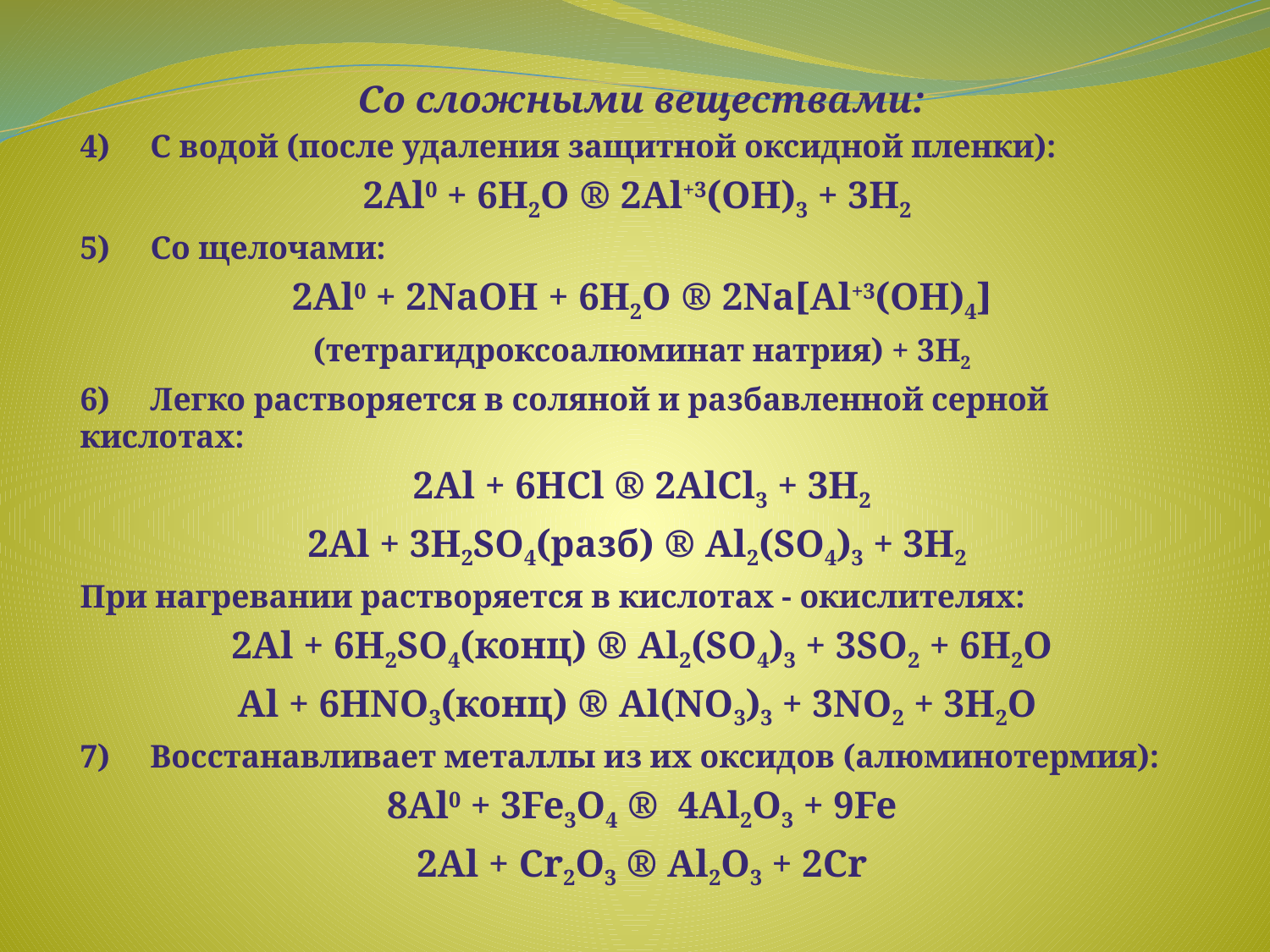

Со сложными веществами:
4)     С водой (после удаления защитной оксидной пленки):
2Al0 + 6H2O ® 2Al+3(OH)3 + 3H2­
5)     Со щелочами:
2Al0 + 2NaOH + 6H2O ® 2Na[Al+3(OH)4]
(тетрагидроксоалюминат натрия) + 3H2­
6)     Легко растворяется в соляной и разбавленной серной киcлотах:
2Al + 6HCl ® 2AlCl3 + 3H2­
2Al + 3H2SO4(разб) ® Al2(SO4)3 + 3H2­
При нагревании растворяется в кислотах - окислителях:
2Al + 6H2SO4(конц) ® Al2(SO4)3 + 3SO2­ + 6H2O
Al + 6HNO3(конц) ® Al(NO3)3 + 3NO2­ + 3H2O
7)     Восстанавливает металлы из их оксидов (алюминотермия):
8Al0 + 3Fe3O4 ®  4Al2O3 + 9Fe
2Al + Cr2O3 ® Al2O3 + 2Cr